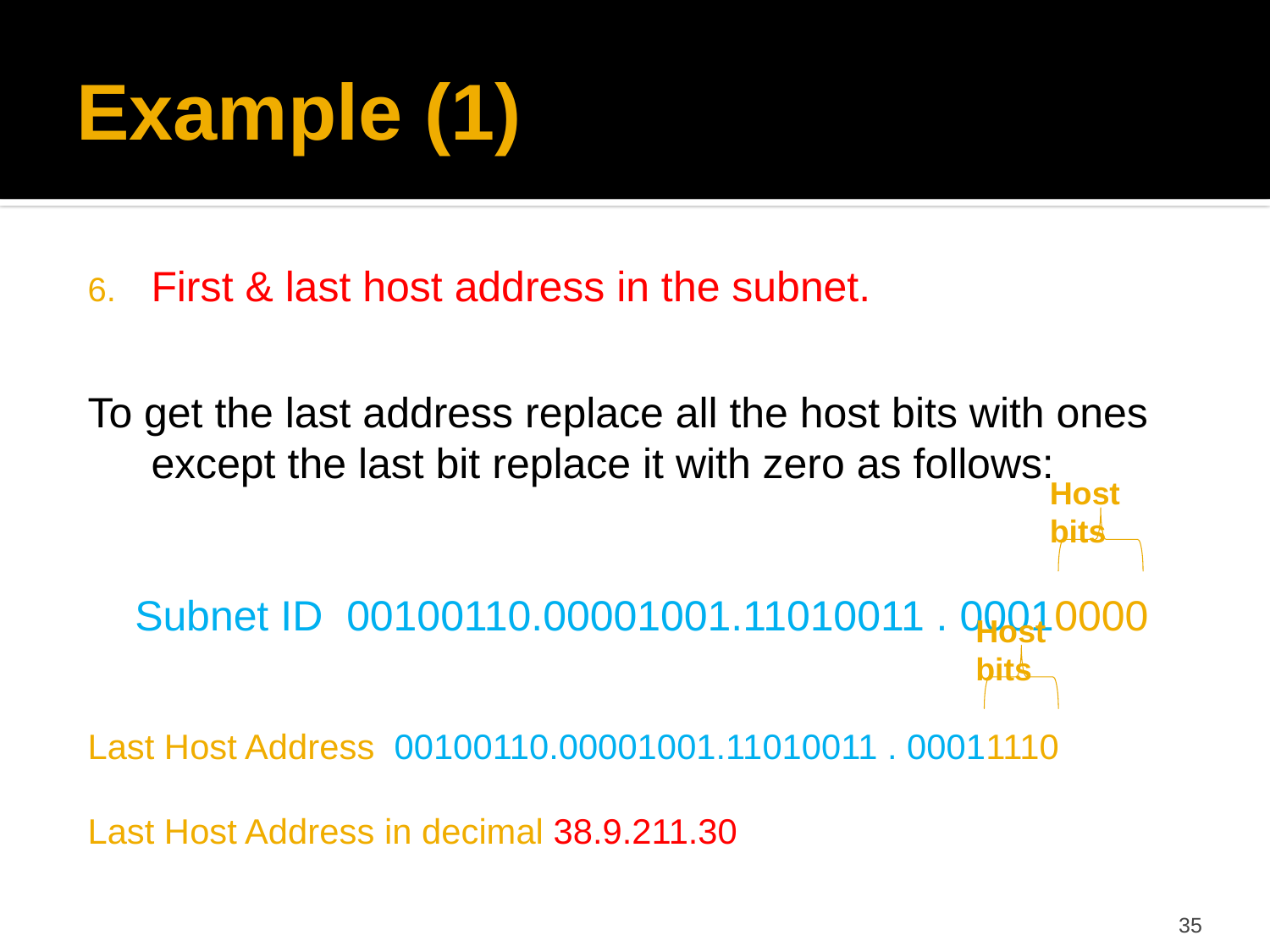

# Example (1)
First & last host address in the subnet.

To get the last address replace all the host bits with ones except the last bit replace it with zero as follows:

    Subnet ID  00100110.00001001.11010011 . 00010000

Last Host Address  00100110.00001001.11010011 . 00011110

Last Host Address in decimal 38.9.211.30
Host bits

Host bits

35